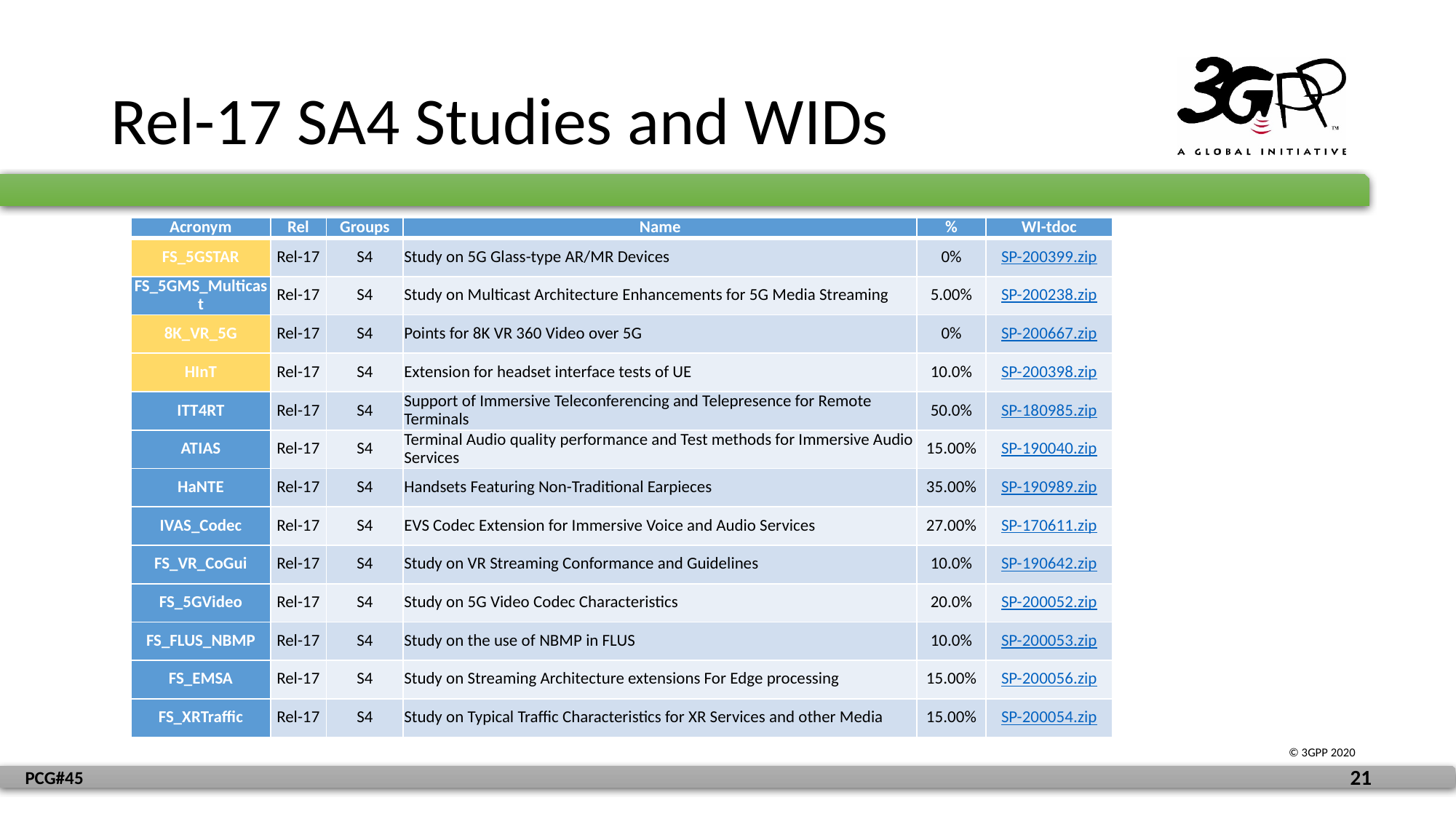

# Rel-17 SA4 Studies and WIDs
| Acronym | Rel | Groups | Name | % | WI-tdoc |
| --- | --- | --- | --- | --- | --- |
| FS\_5GSTAR | Rel-17 | S4 | Study on 5G Glass-type AR/MR Devices | 0% | SP-200399.zip |
| FS\_5GMS\_Multicast | Rel-17 | S4 | Study on Multicast Architecture Enhancements for 5G Media Streaming | 5.00% | SP-200238.zip |
| 8K\_VR\_5G | Rel-17 | S4 | Points for 8K VR 360 Video over 5G | 0% | SP-200667.zip |
| HInT | Rel-17 | S4 | Extension for headset interface tests of UE | 10.0% | SP-200398.zip |
| ITT4RT | Rel-17 | S4 | Support of Immersive Teleconferencing and Telepresence for Remote Terminals | 50.0% | SP-180985.zip |
| ATIAS | Rel-17 | S4 | Terminal Audio quality performance and Test methods for Immersive Audio Services | 15.00% | SP-190040.zip |
| HaNTE | Rel-17 | S4 | Handsets Featuring Non-Traditional Earpieces | 35.00% | SP-190989.zip |
| IVAS\_Codec | Rel-17 | S4 | EVS Codec Extension for Immersive Voice and Audio Services | 27.00% | SP-170611.zip |
| FS\_VR\_CoGui | Rel-17 | S4 | Study on VR Streaming Conformance and Guidelines | 10.0% | SP-190642.zip |
| FS\_5GVideo | Rel-17 | S4 | Study on 5G Video Codec Characteristics | 20.0% | SP-200052.zip |
| FS\_FLUS\_NBMP | Rel-17 | S4 | Study on the use of NBMP in FLUS | 10.0% | SP-200053.zip |
| FS\_EMSA | Rel-17 | S4 | Study on Streaming Architecture extensions For Edge processing | 15.00% | SP-200056.zip |
| FS\_XRTraffic | Rel-17 | S4 | Study on Typical Traffic Characteristics for XR Services and other Media | 15.00% | SP-200054.zip |